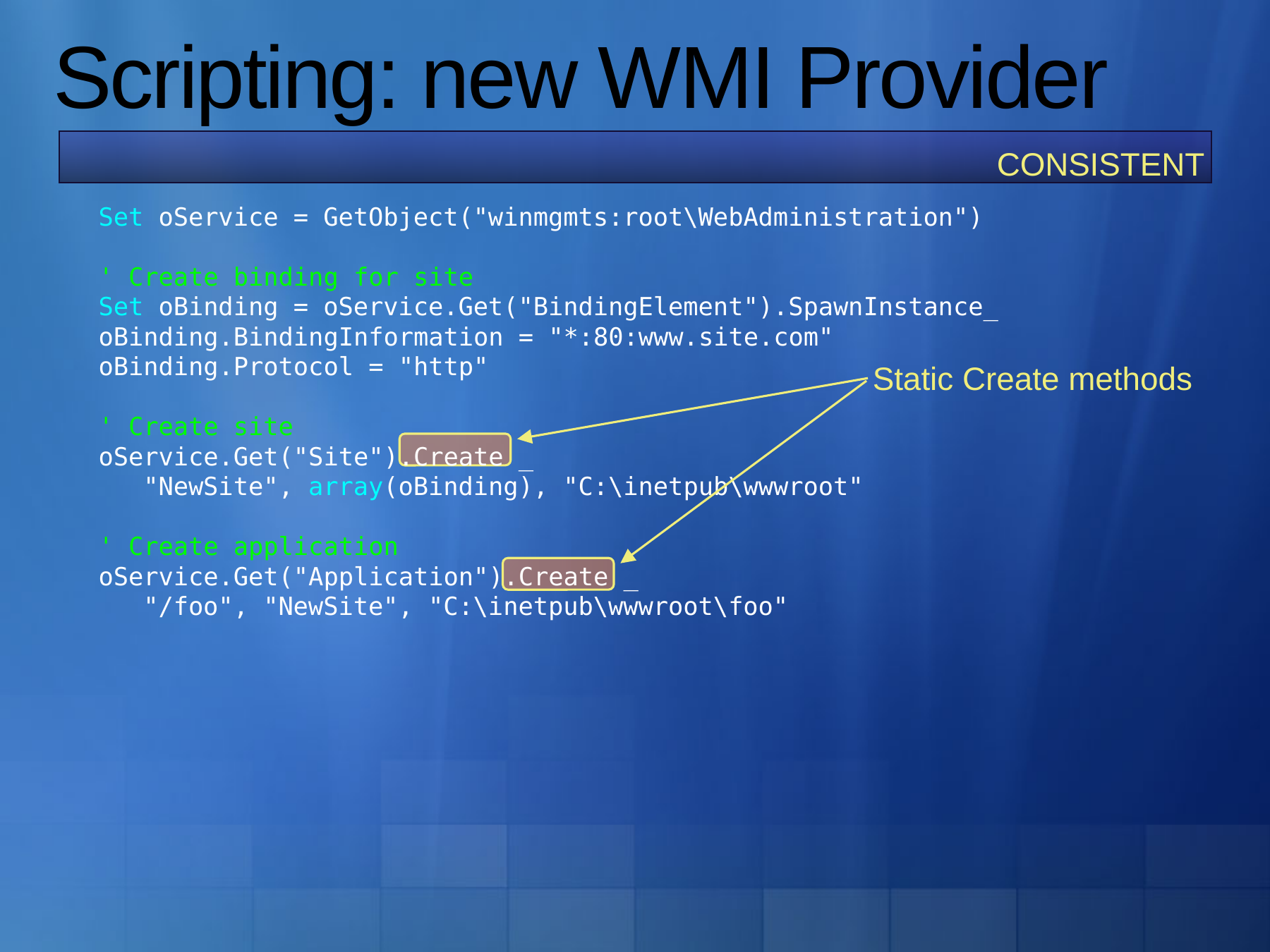

# Scripting: new WMI Provider

CONSISTENT
Set oService = GetObject("winmgmts:root\WebAdministration")

' Create binding for site
Set oBinding = oService.Get("BindingElement").SpawnInstance_
oBinding.BindingInformation = "*:80:www.site.com"
oBinding.Protocol = "http"

' Create site
oService.Get("Site").Create _
   "NewSite", array(oBinding), "C:\inetpub\wwwroot"

' Create application
oService.Get("Application").Create _
   "/foo", "NewSite", "C:\inetpub\wwwroot\foo"

Static Create methods